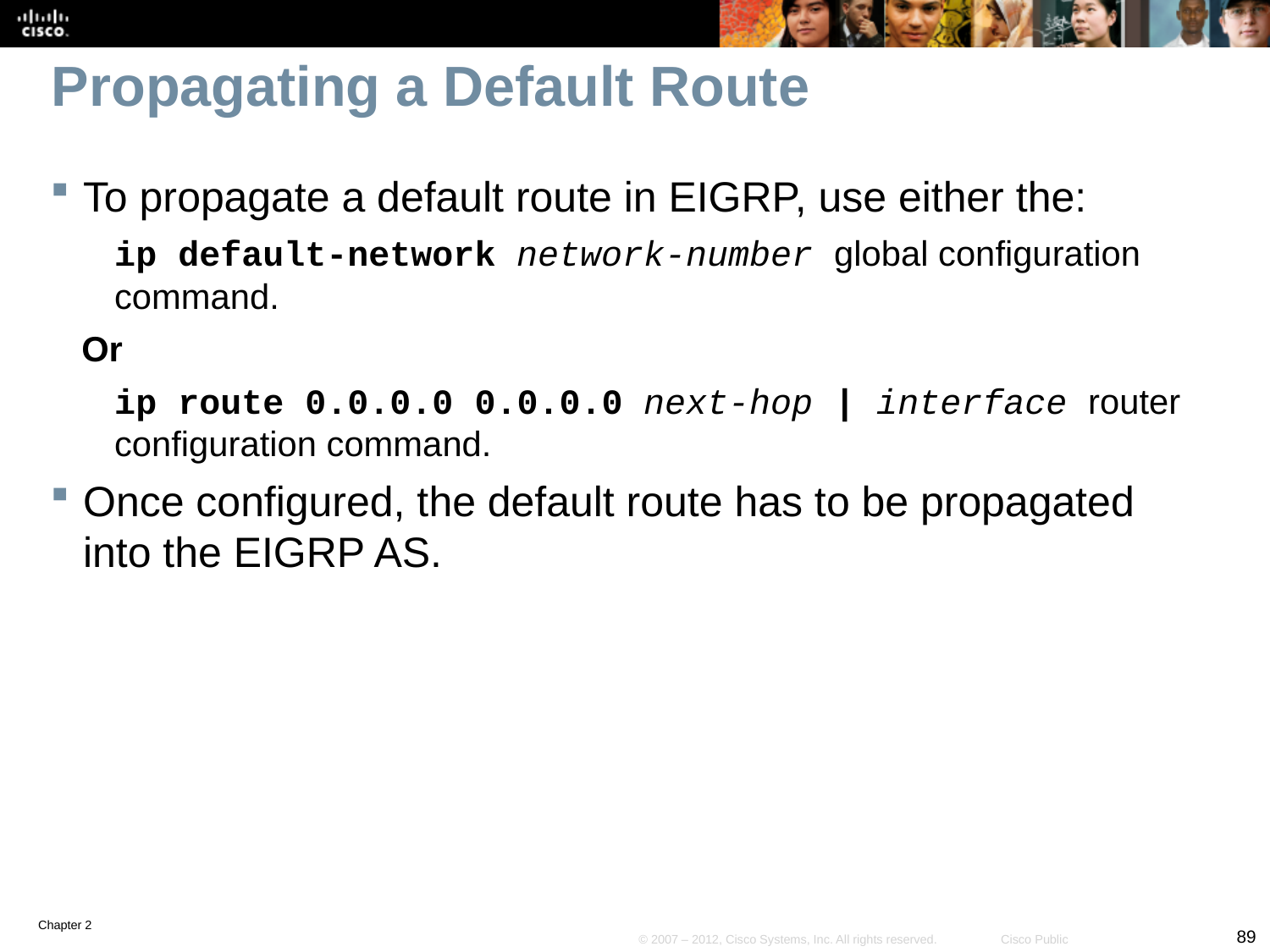

# Propagating a Default Route
To propagate a default route in EIGRP, use either the:
ip default-network network-number global configuration command.
Or
ip route 0.0.0.0 0.0.0.0 next-hop | interface router configuration command.
Once configured, the default route has to be propagated into the EIGRP AS.